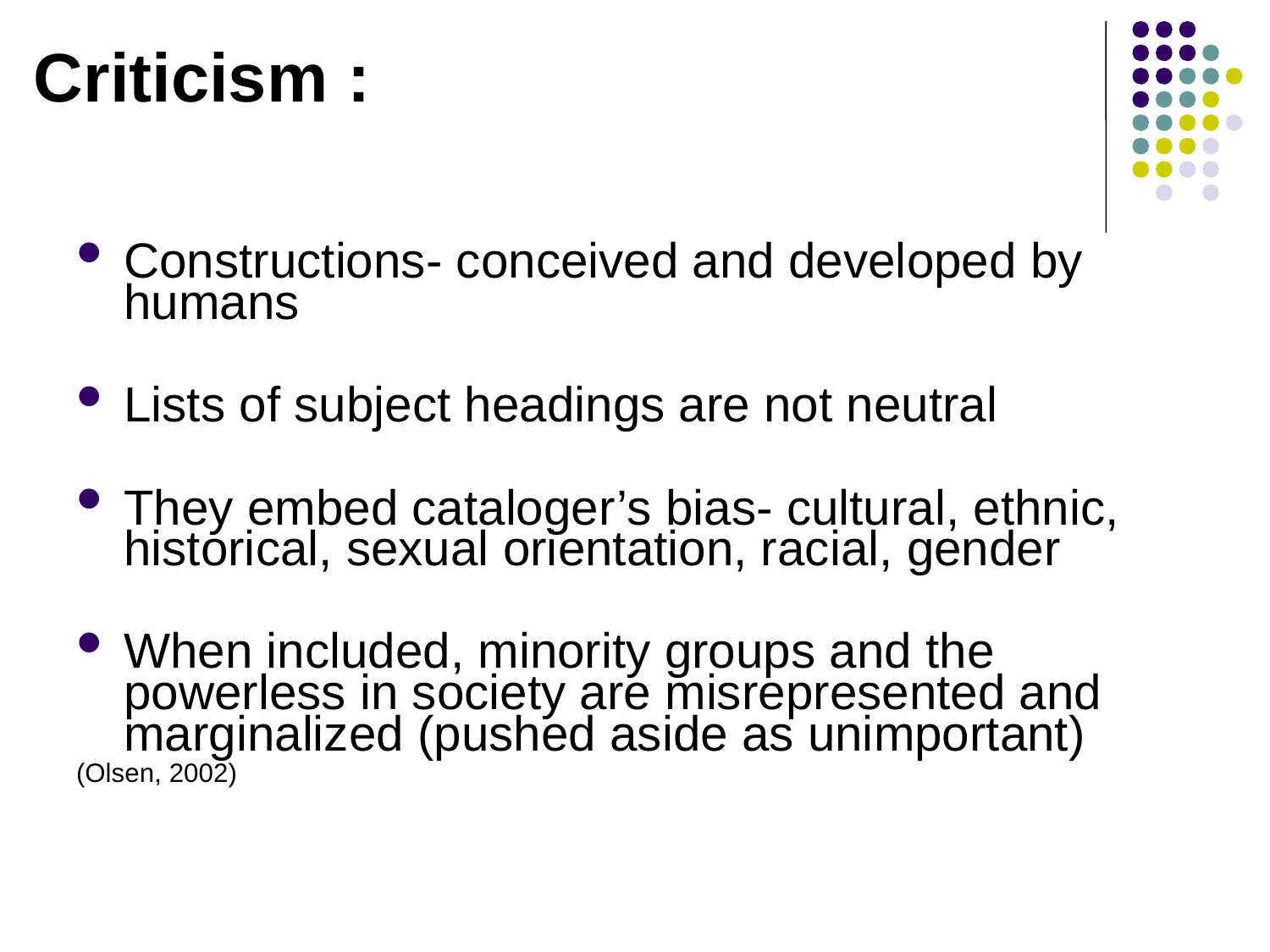

Constructions- conceived and developed by humans

Lists of subject headings are not neutral

They embed cataloger’s bias- cultural, ethnic, historical, sexual orientation, racial, gender

When included, minority groups and the powerless in society are misrepresented and marginalized (pushed aside as unimportant)
(Olsen, 2002)
Criticism :